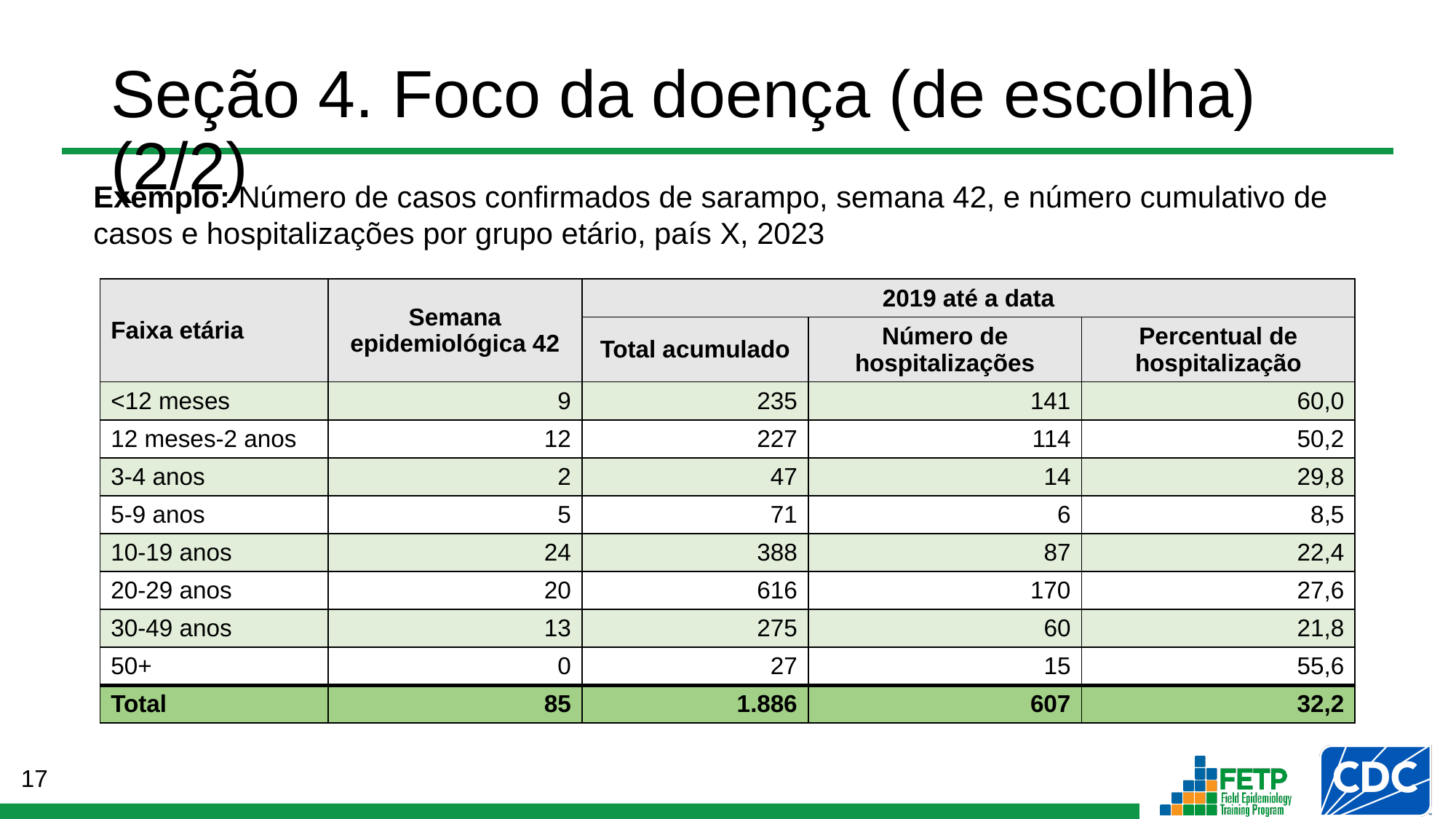

# Seção 4. Foco da doença (de escolha) (2/2)
Exemplo: Número de casos confirmados de sarampo, semana 42, e número cumulativo de casos e hospitalizações por grupo etário, país X, 2023
| Faixa etária | Semana epidemiológica 42 | 2019 até a data |  |  |
| --- | --- | --- | --- | --- |
| Grupo etário | Vigilância Semana 42 | Total acumulado | Número de hospitalizações | Percentual de hospitalização |
| <12 meses | 9 | 235 | 141 | 60,0 |
| 12 meses-2 anos | 12 | 227 | 114 | 50,2 |
| 3-4 anos | 2 | 47 | 14 | 29,8 |
| 5-9 anos | 5 | 71 | 6 | 8,5 |
| 10-19 anos | 24 | 388 | 87 | 22,4 |
| 20-29 anos | 20 | 616 | 170 | 27,6 |
| 30-49 anos | 13 | 275 | 60 | 21,8 |
| 50+ | 0 | 27 | 15 | 55,6 |
| Total | 85 | 1.886 | 607 | 32,2 |